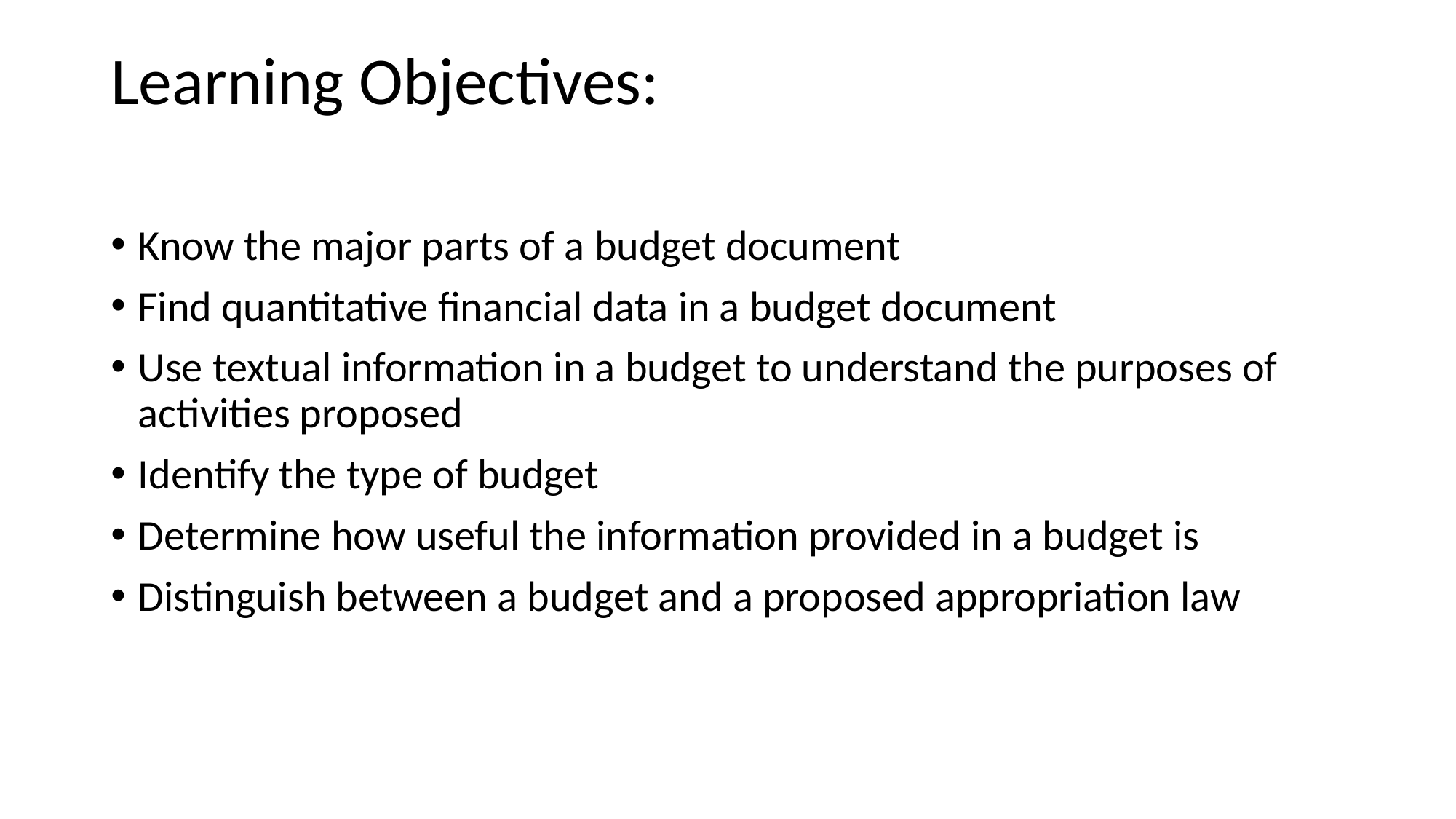

# Learning Objectives:
Know the major parts of a budget document
Find quantitative financial data in a budget document
Use textual information in a budget to understand the purposes of activities proposed
Identify the type of budget
Determine how useful the information provided in a budget is
Distinguish between a budget and a proposed appropriation law